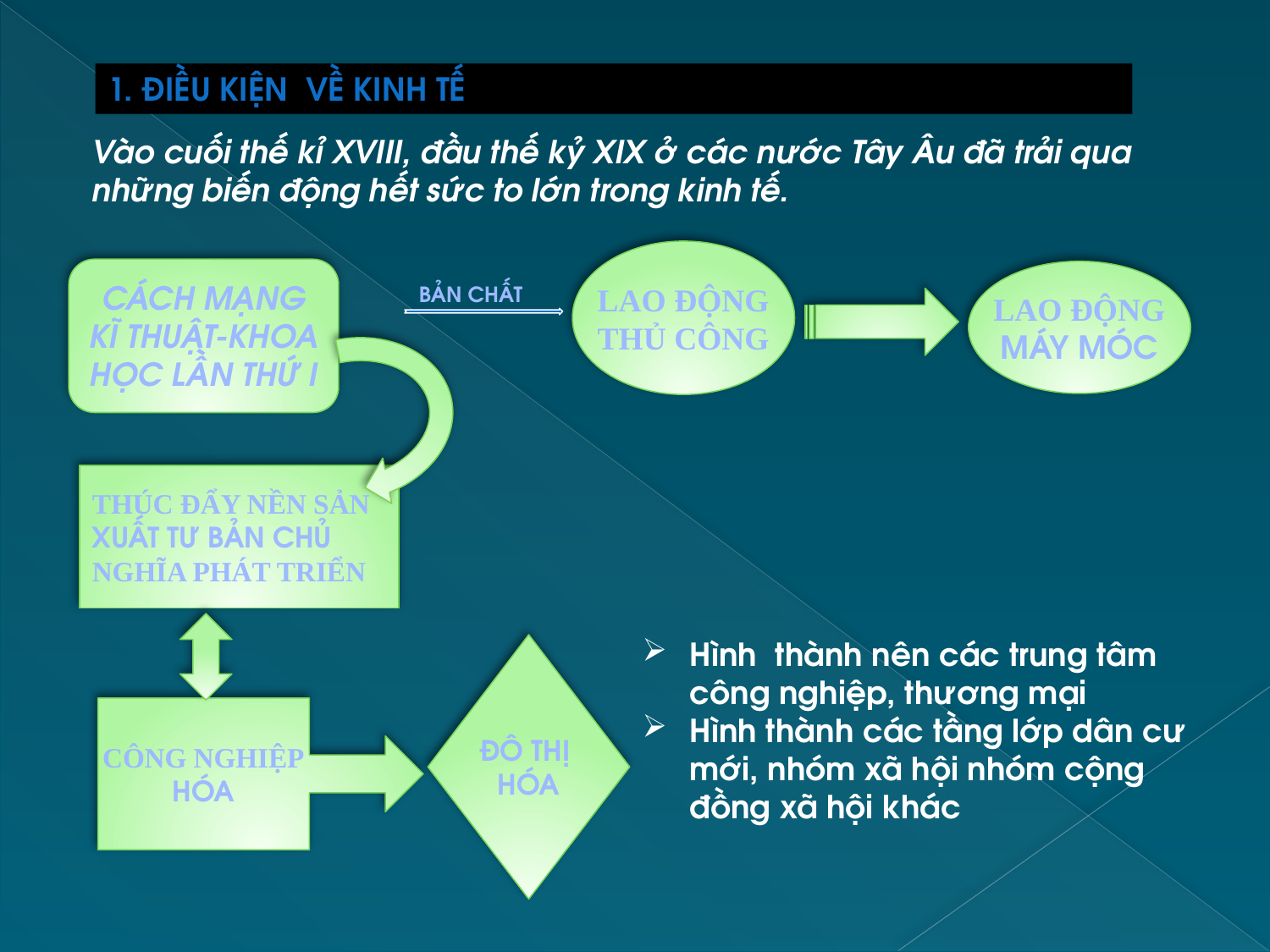

1. ĐiỀU KIỆN  VỀ KINH TẾ
Vào cuối thế kỉ XVIII, đầu thế kỷ XIX ở các nước Tây Âu đã trải qua những biến động hết sức to lớn trong kinh tế.
LAO ĐỘNG
THỦ CÔNG
CÁCH MẠNG
KĨ THUẬT-KHOA
HỌC LẦN THỨ I
LAO ĐỘNG
MÁY MÓC
BẢN CHẤT

THÚC ĐẨY NỀN SẢN
XUẤT TƯ BẢN CHỦ
NGHĨA PHÁT TRIỂN
Hình  thành nên các trung tâm công nghiệp, thương mại
Hình thành các tầng lớp dân cư mới, nhóm xã hội nhóm cộng đồng xã hội khác

ĐÔ THỊ
HÓA
CÔNG NGHIỆP
HÓA